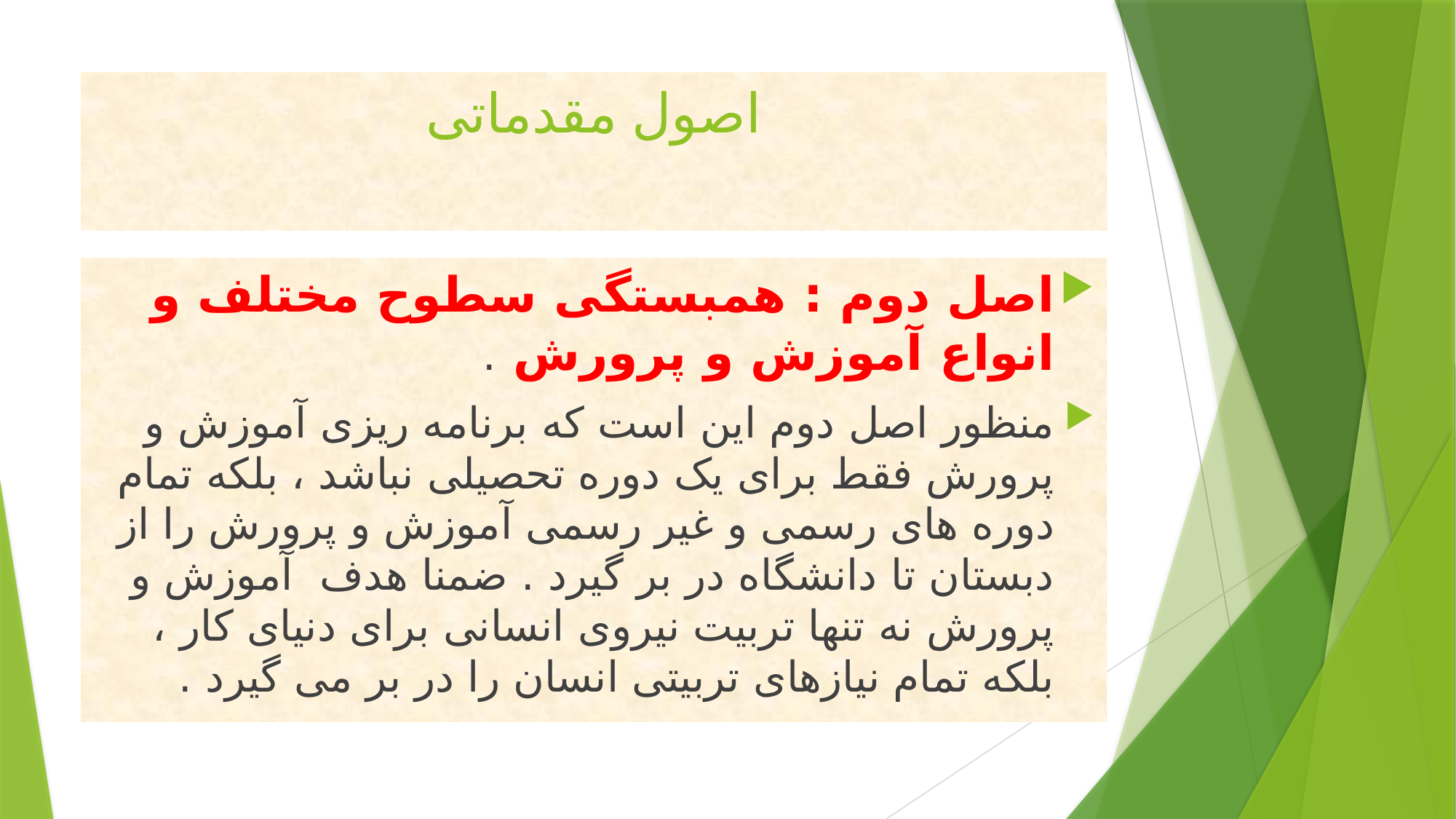

# اصول مقدماتی
اصل دوم : همبستگی سطوح مختلف و انواع آموزش و پرورش .
منظور اصل دوم این است که برنامه ریزی آموزش و پرورش فقط برای یک دوره تحصیلی نباشد ، بلکه تمام دوره های رسمی و غیر رسمی آموزش و پرورش را از دبستان تا دانشگاه در بر گیرد . ضمنا هدف  آموزش و پرورش نه تنها تربیت نیروی انسانی برای دنیای کار ، بلکه تمام نیازهای تربیتی انسان را در بر می گیرد .